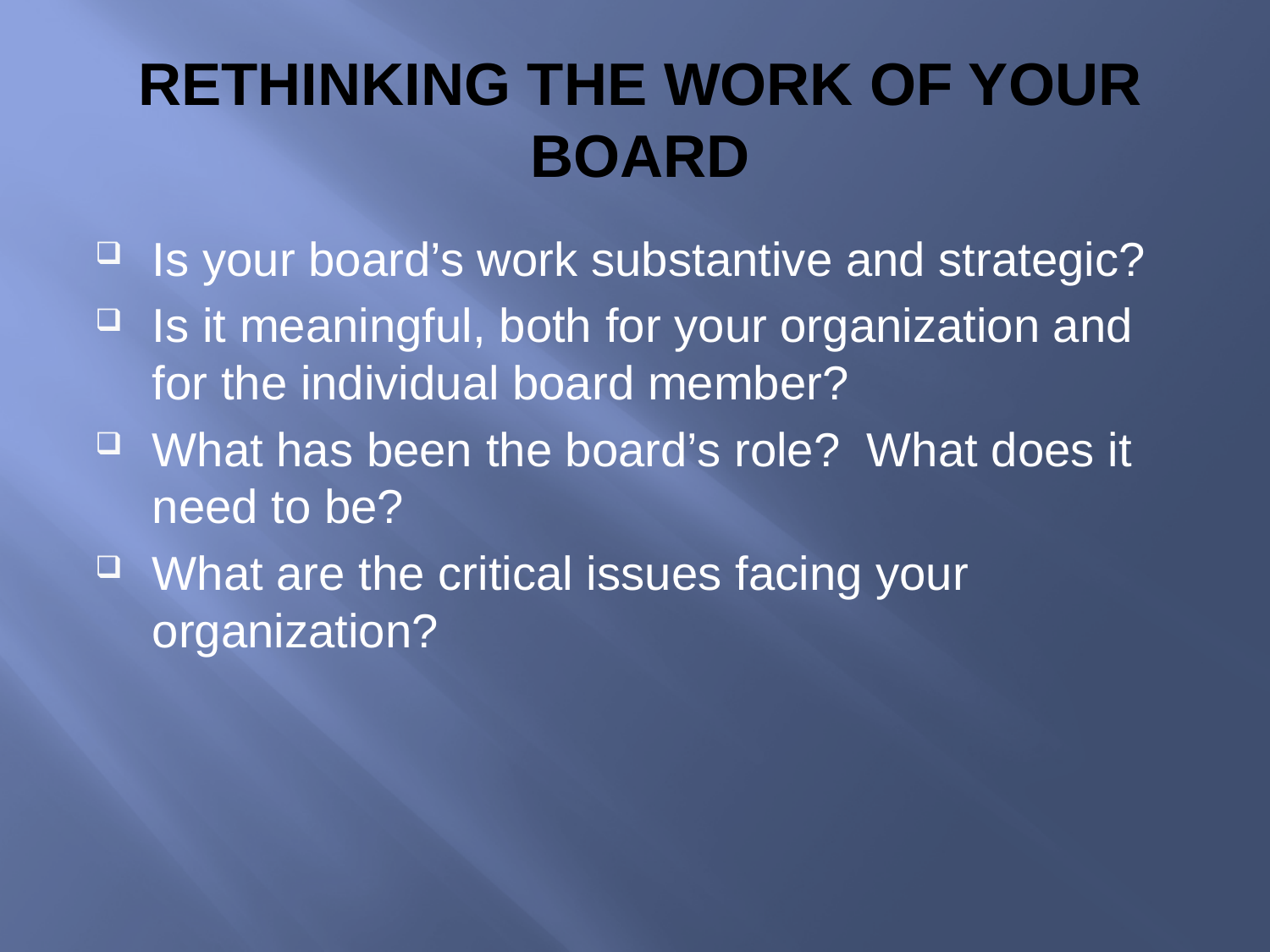

# Rethinking the Work of Your Board
Is your board’s work substantive and strategic?
Is it meaningful, both for your organization and for the individual board member?
What has been the board’s role?  What does it need to be?
What are the critical issues facing your organization?